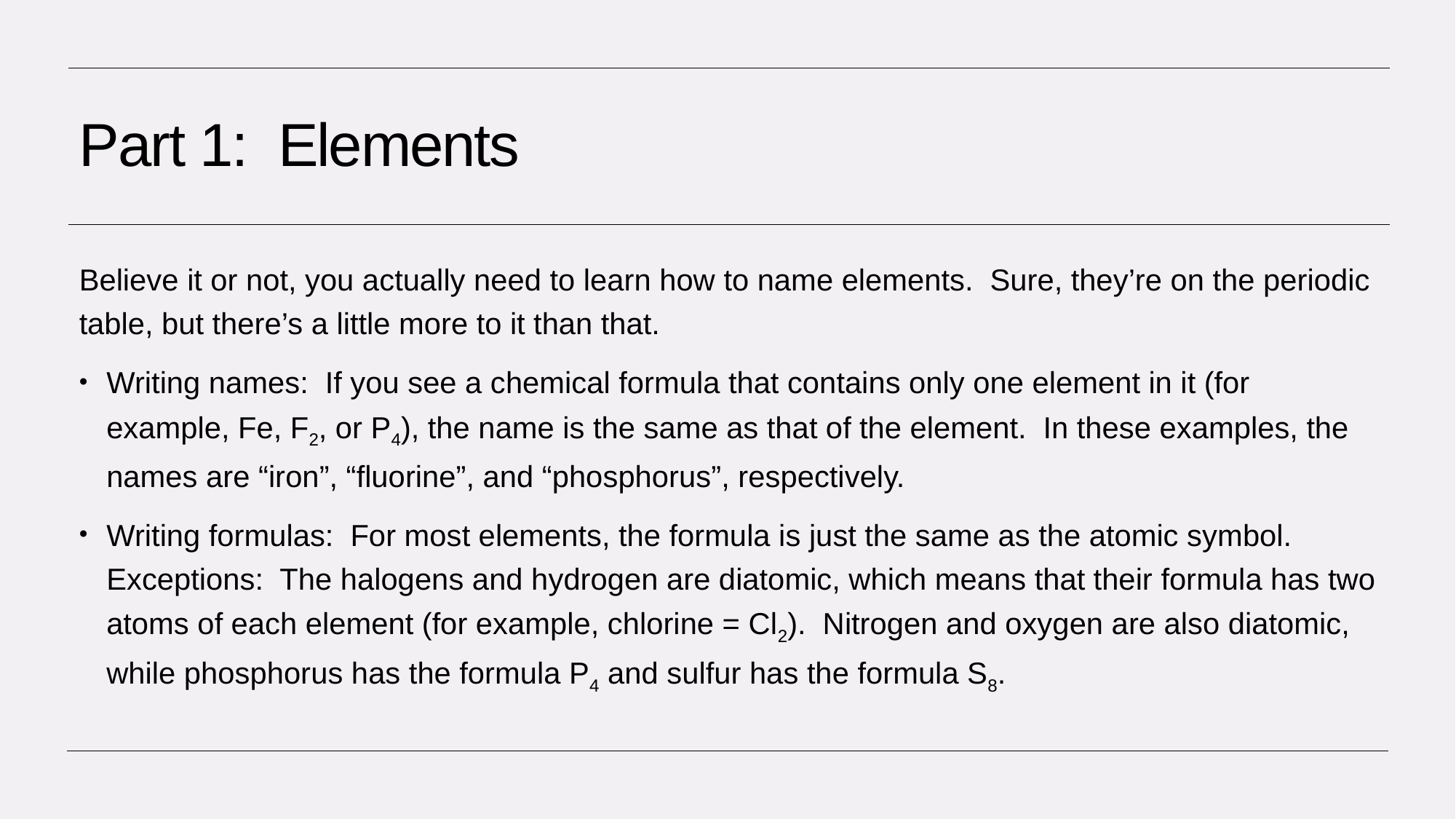

# Part 1:  Elements
Believe it or not, you actually need to learn how to name elements.  Sure, they’re on the periodic table, but there’s a little more to it than that.
Writing names:  If you see a chemical formula that contains only one element in it (for example, Fe, F2, or P4), the name is the same as that of the element.  In these examples, the names are “iron”, “fluorine”, and “phosphorus”, respectively.
Writing formulas:  For most elements, the formula is just the same as the atomic symbol.  Exceptions:  The halogens and hydrogen are diatomic, which means that their formula has two atoms of each element (for example, chlorine = Cl2).  Nitrogen and oxygen are also diatomic, while phosphorus has the formula P4 and sulfur has the formula S8.